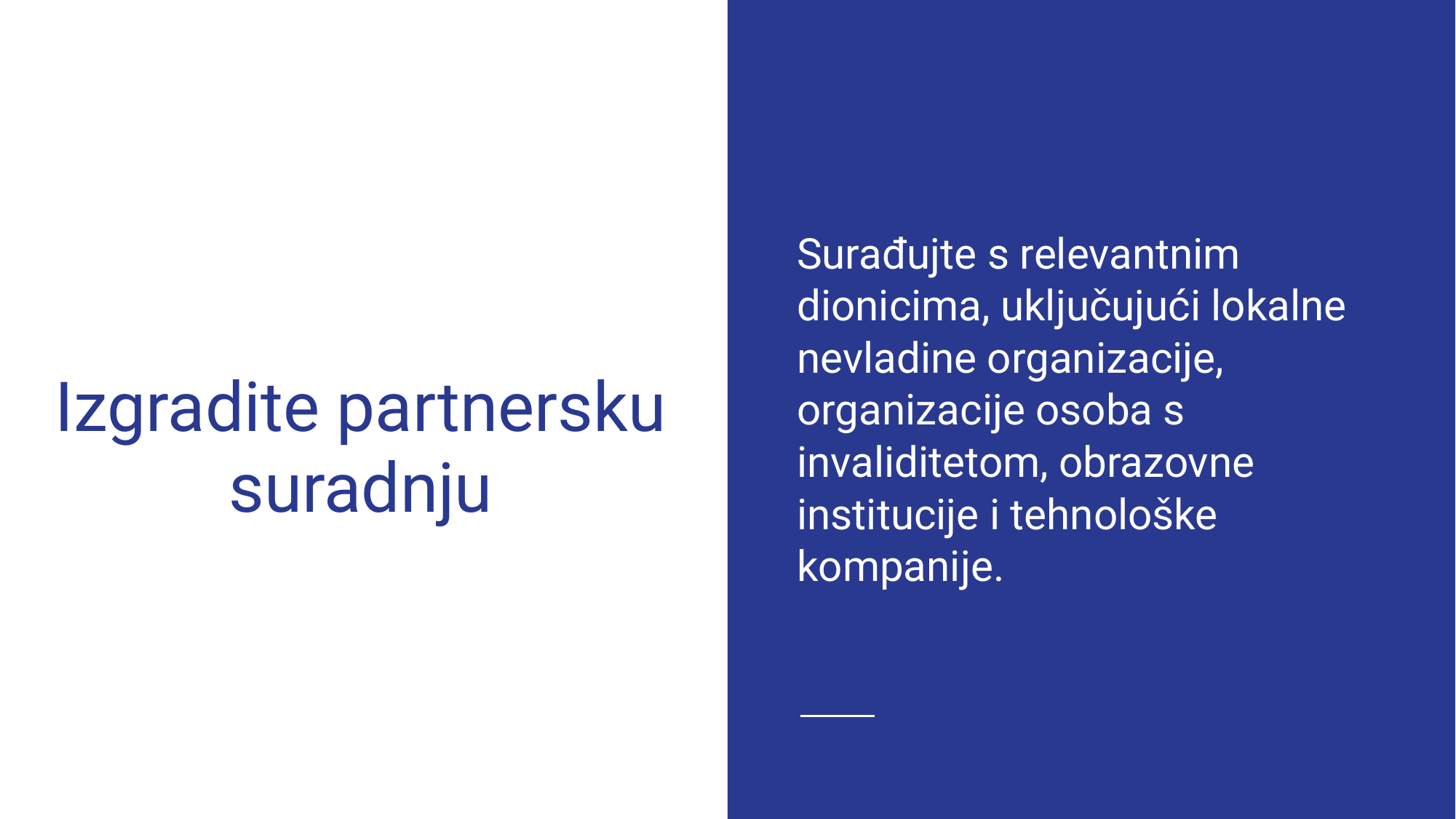

Surađujte s relevantnim dionicima, uključujući lokalne nevladine organizacije, organizacije osoba s invaliditetom, obrazovne institucije i tehnološke kompanije.
# Izgradite partnersku suradnju